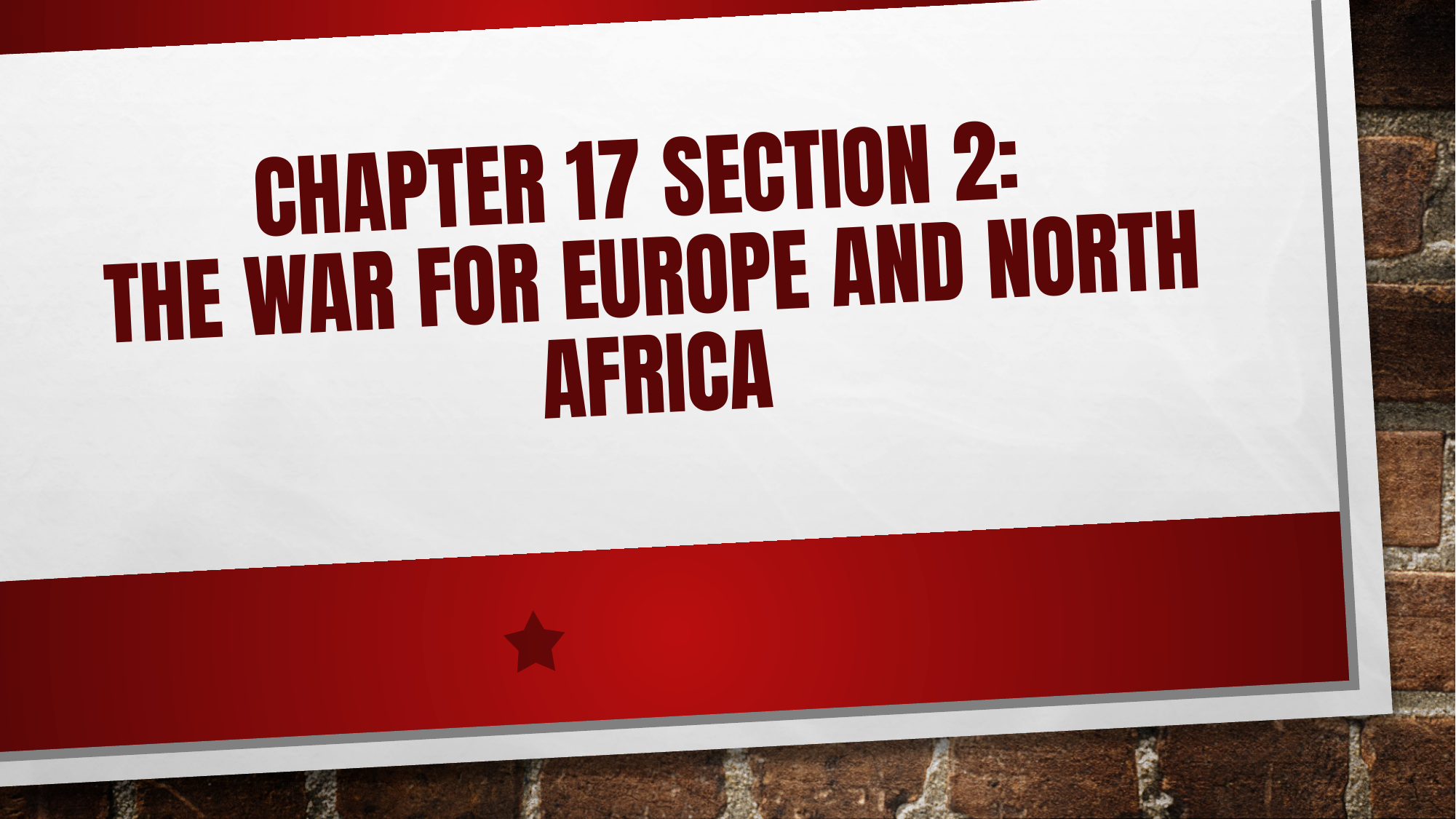

# Chapter 17 Section 2: The War for Europe and North Africa